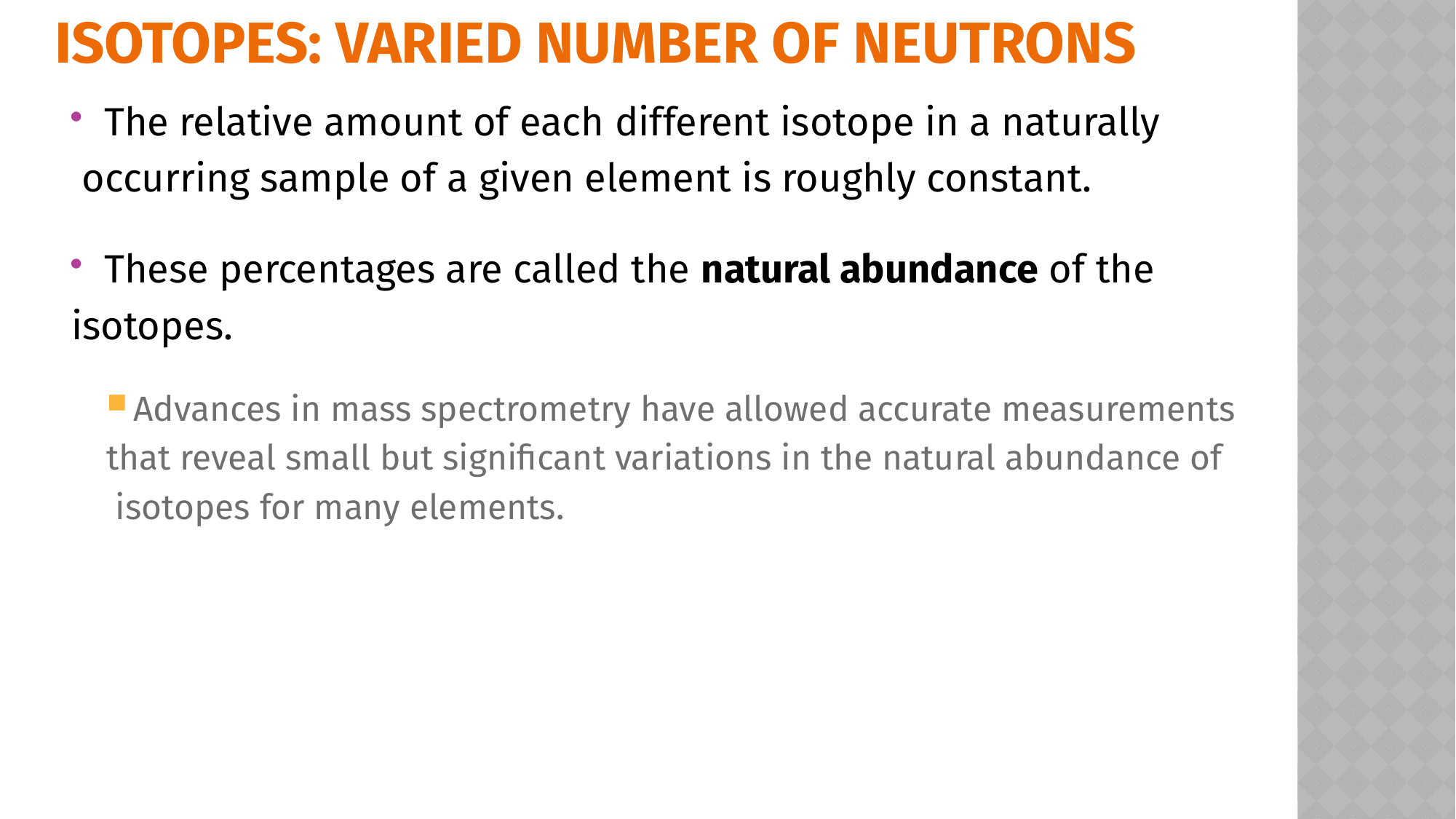

# Isotopes: Varied Number of Neutrons
The relative amount of each different isotope in a naturally
 occurring sample of a given element is roughly constant.

These percentages are called the natural abundance of the
isotopes.

Advances in mass spectrometry have allowed accurate measurements
that reveal small but significant variations in the natural abundance of
 isotopes for many elements.